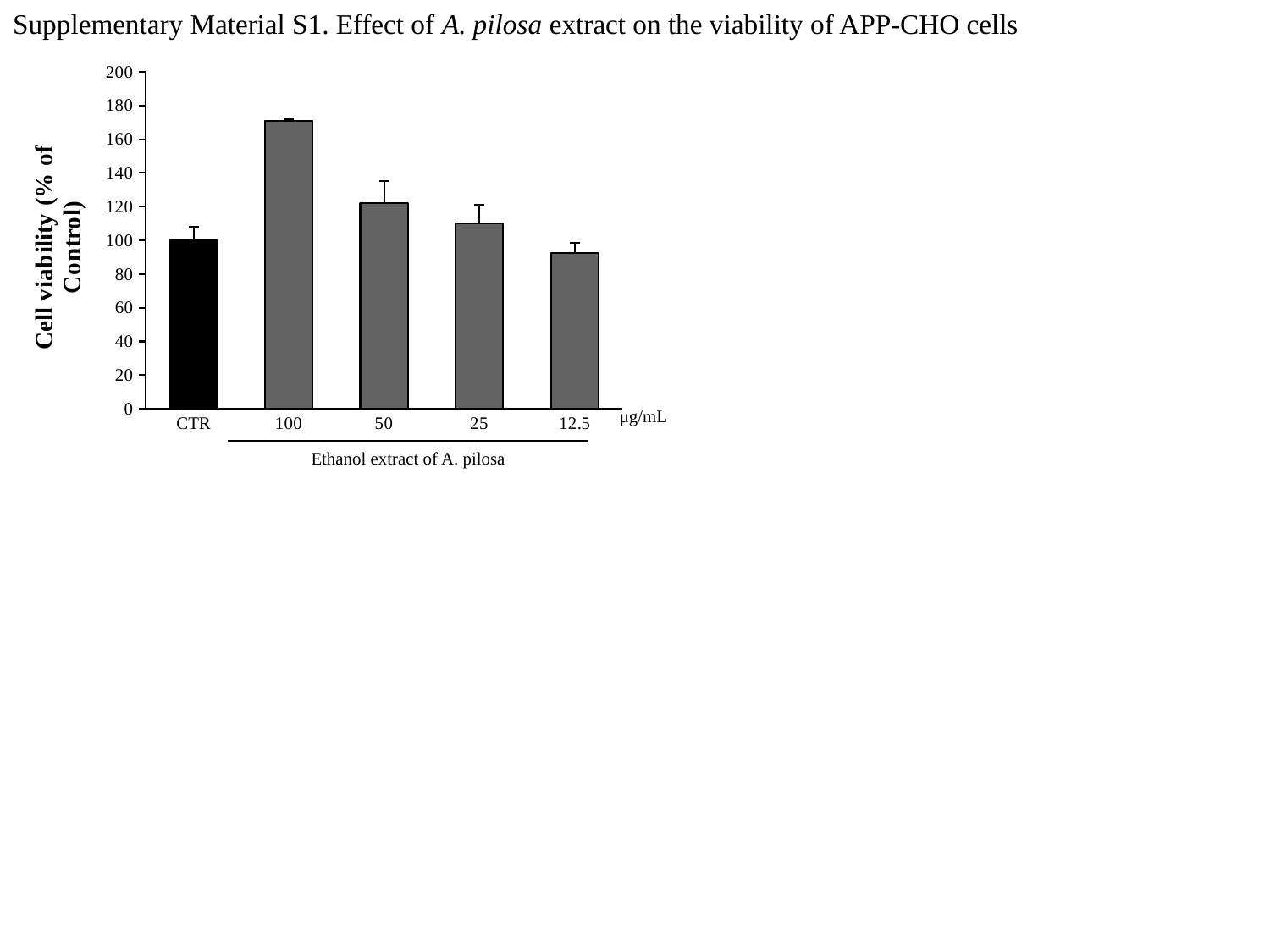

Supplementary Material S1. Effect of A. pilosa extract on the viability of APP-CHO cells

### Chart

| Category |  |
|---|---|
| CTR | 99.99999999999999 |
| 100 | 170.67234560389412 |
| 50 | 122.11743230909644 |
| 25 | 109.85701247337995 |
| 12.5 | 92.27258898691815 |
μg/mL
Ethanol extract of A. pilosa